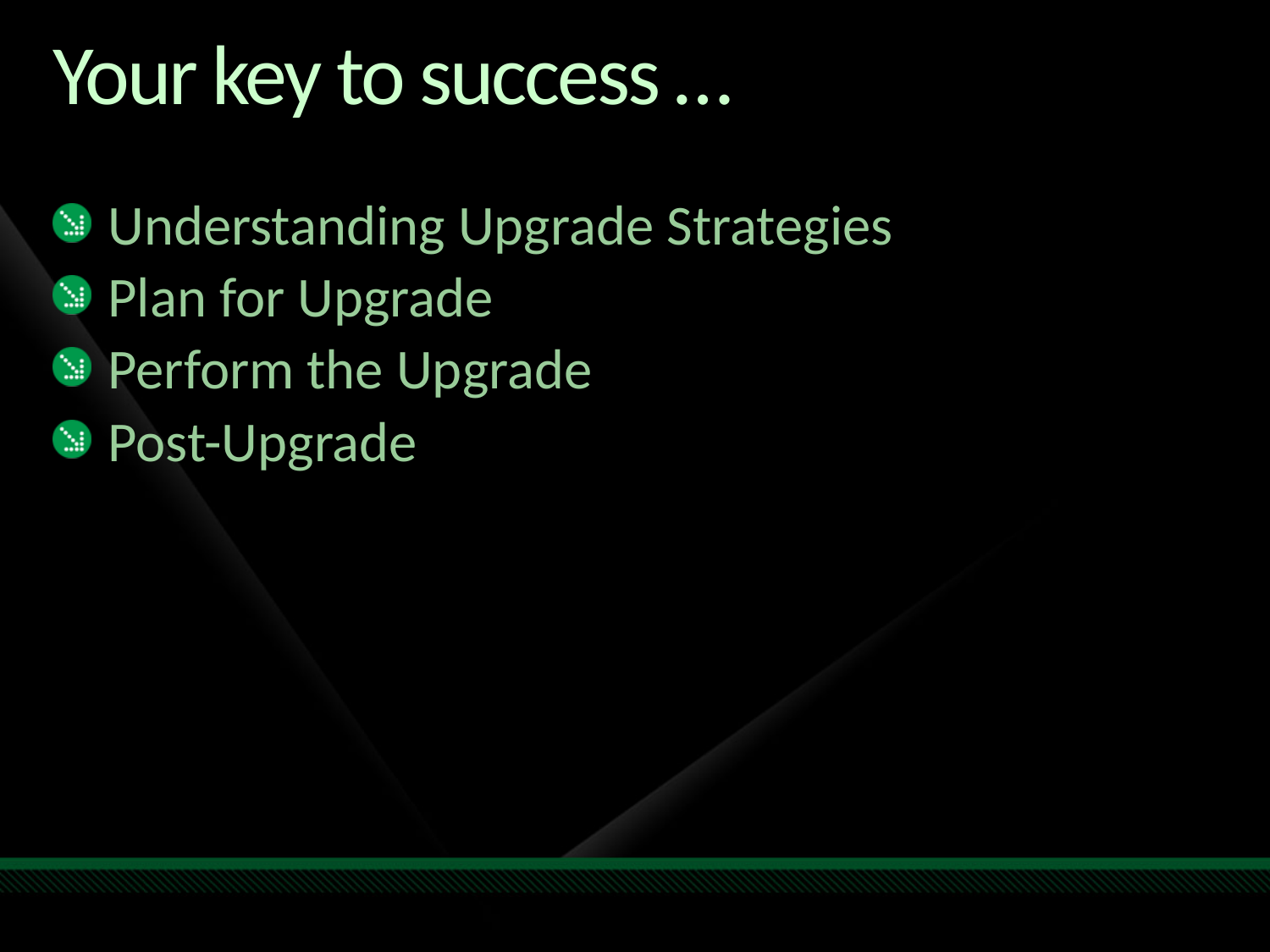

# Your key to success …
Understanding Upgrade Strategies
Plan for Upgrade
Perform the Upgrade
Post-Upgrade